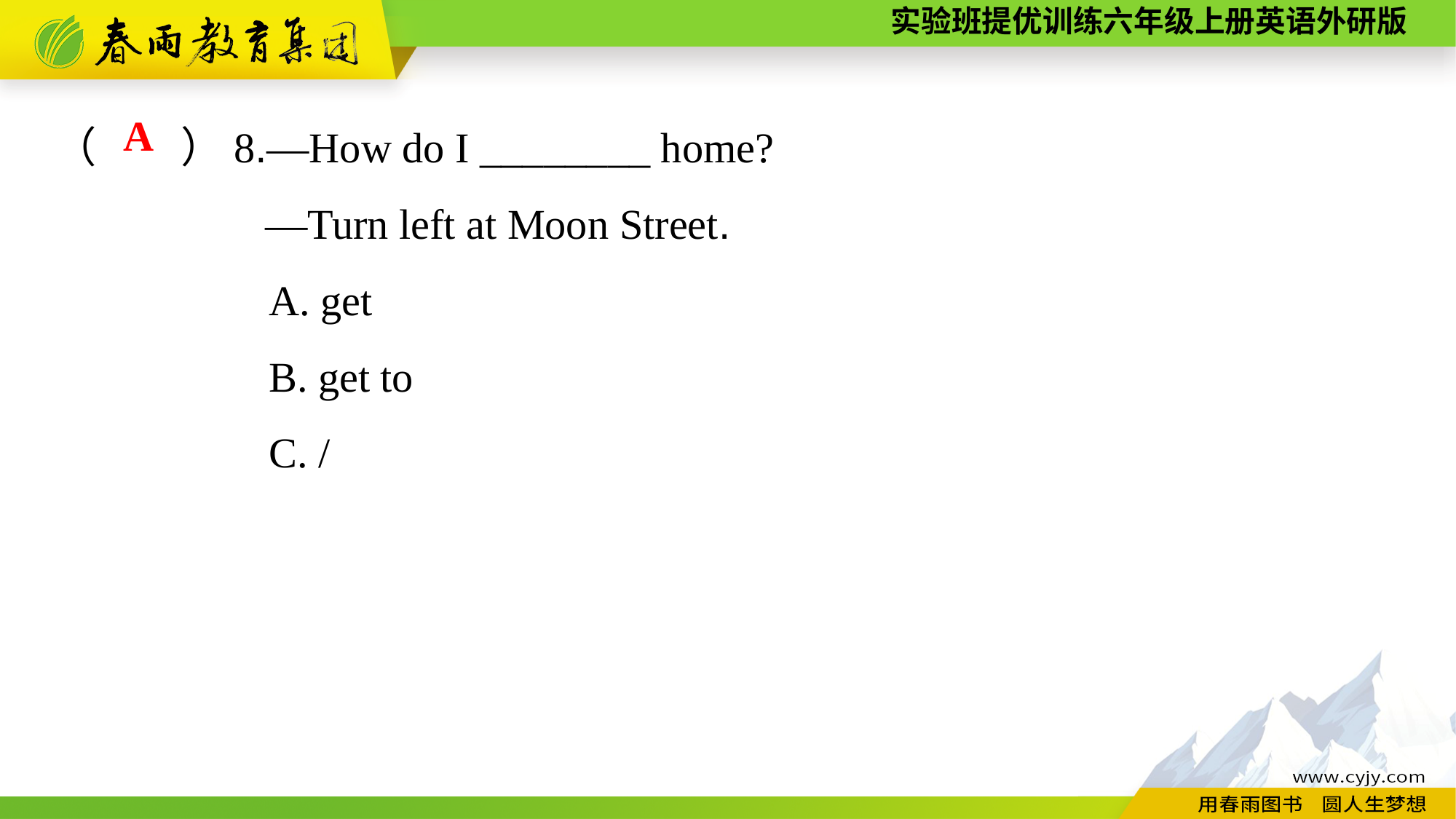

（　　）8.—How do I ________ home?
                    —Turn left at Moon Street.
A. get
B. get to
C. /
A